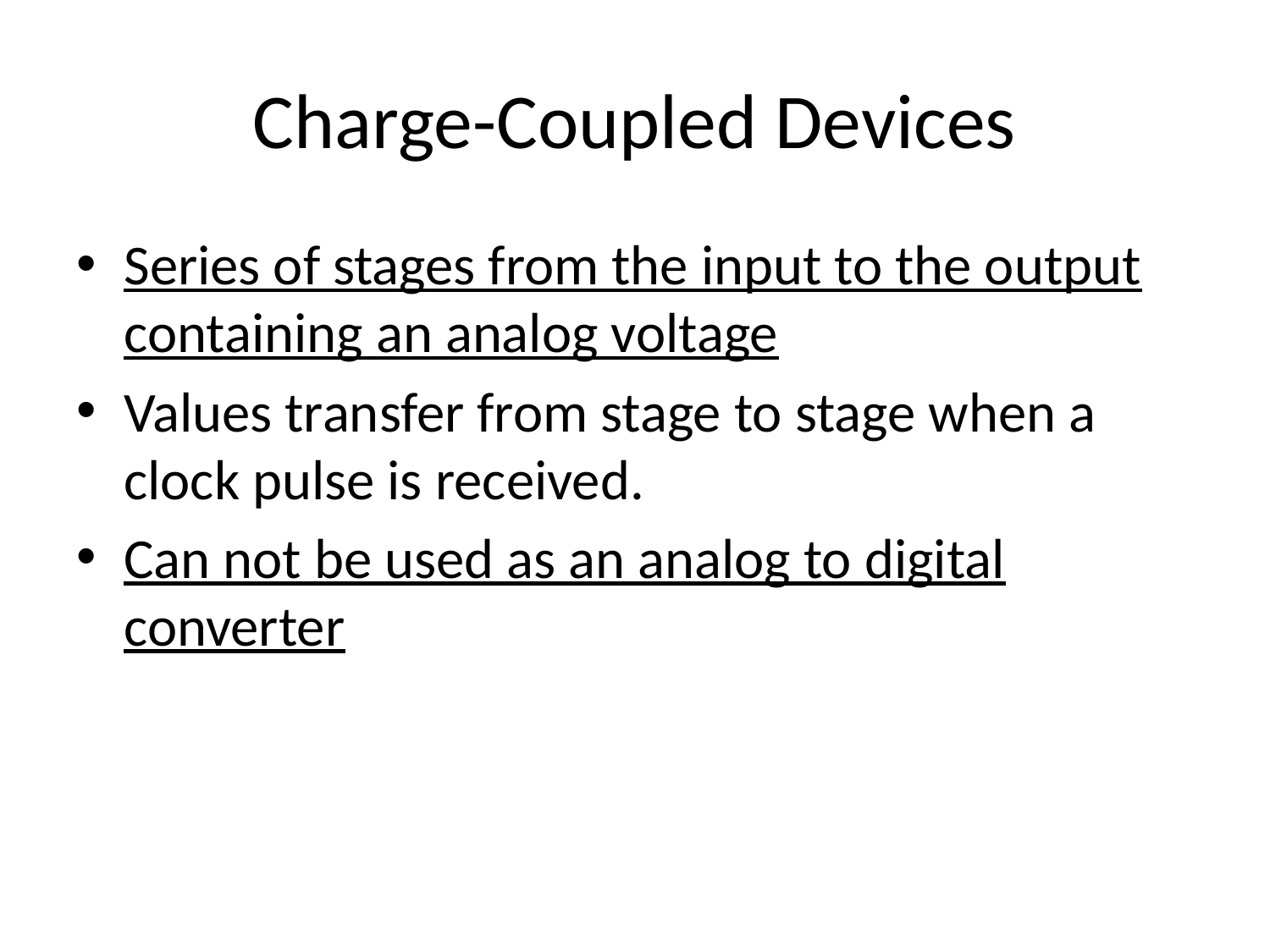

# Charge-Coupled Devices
Series of stages from the input to the output containing an analog voltage
Values transfer from stage to stage when a clock pulse is received.
Can not be used as an analog to digital converter